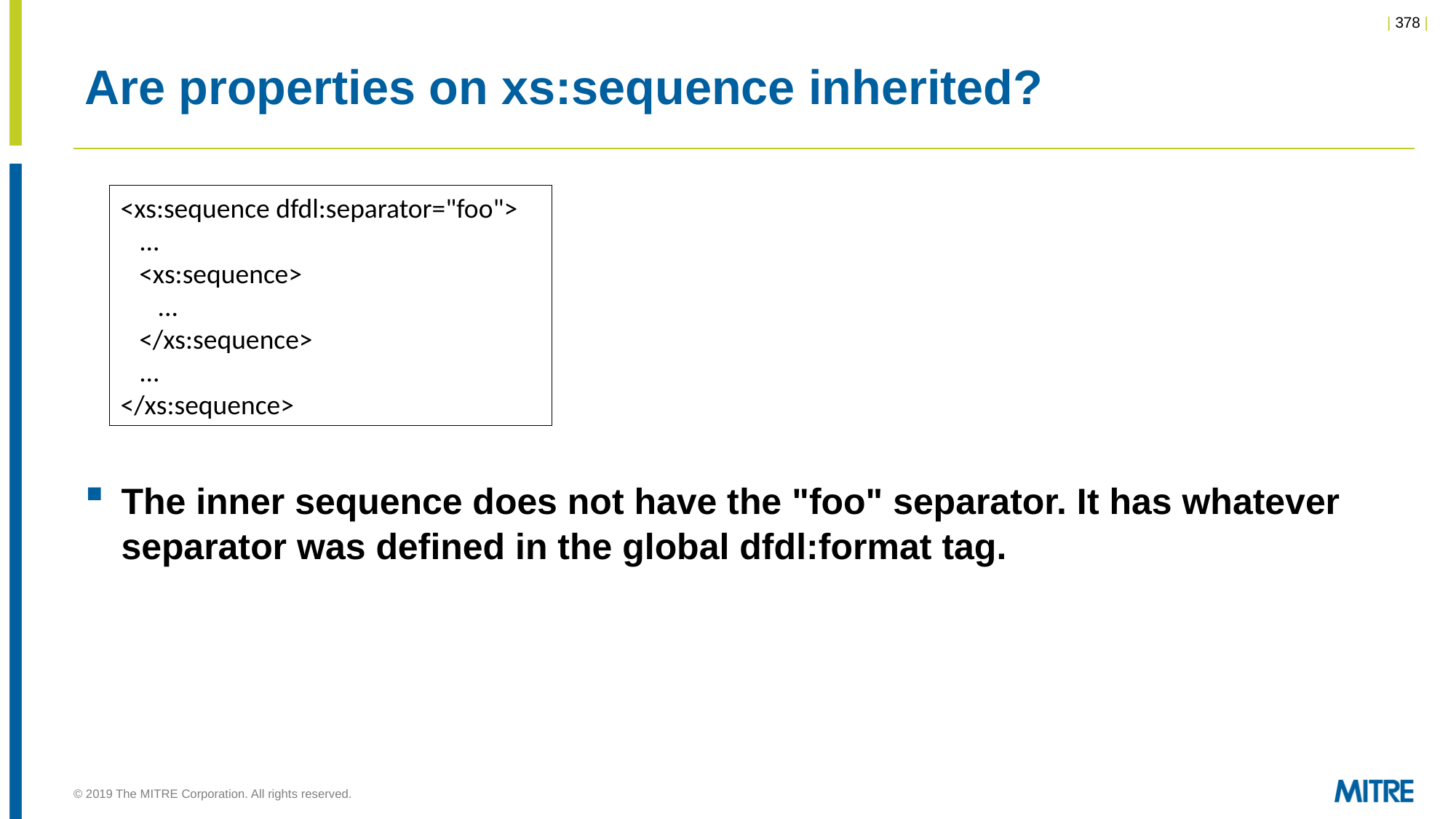

# Are properties on xs:sequence inherited?
<xs:sequence dfdl:separator="foo">
   ...
   <xs:sequence>
      ...
   </xs:sequence>
   ...
</xs:sequence>
The inner sequence does not have the "foo" separator. It has whatever separator was defined in the global dfdl:format tag.

© 2019 The MITRE Corporation. All rights reserved.